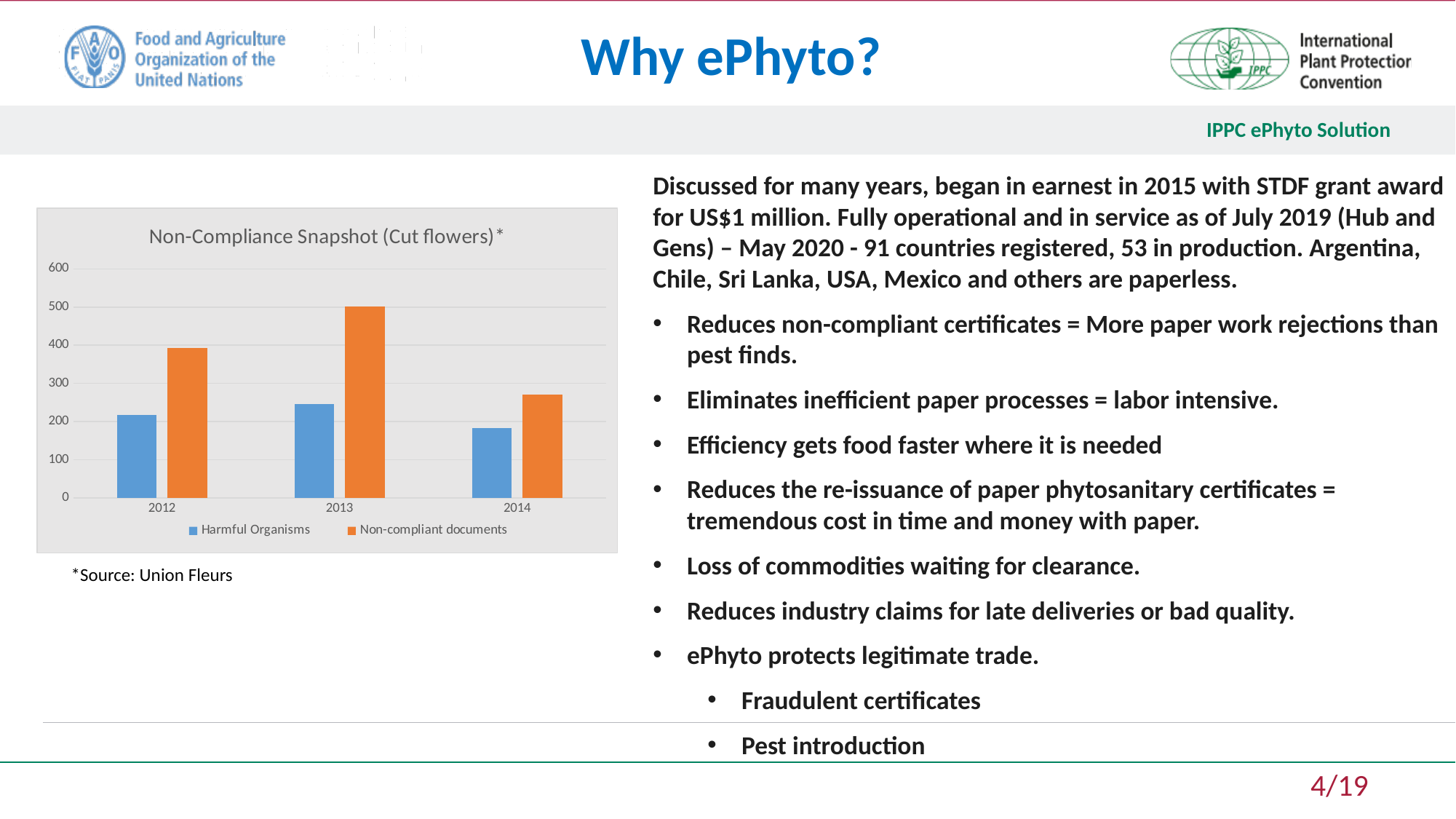

# Why ePhyto?
Discussed for many years, began in earnest in 2015 with STDF grant award for US$1 million. Fully operational and in service as of July 2019 (Hub and Gens) – May 2020 - 91 countries registered, 53 in production. Argentina, Chile, Sri Lanka, USA, Mexico and others are paperless.
Reduces non-compliant certificates = More paper work rejections than pest finds.
Eliminates inefficient paper processes = labor intensive.
Efficiency gets food faster where it is needed
Reduces the re-issuance of paper phytosanitary certificates = tremendous cost in time and money with paper.
Loss of commodities waiting for clearance.
Reduces industry claims for late deliveries or bad quality.
ePhyto protects legitimate trade.
Fraudulent certificates
Pest introduction

### Chart: Non-Compliance Snapshot (Cut flowers)*

| Category | Harmful Organisms | Non-compliant documents |
|---|---|---|
| 2012 | 218.0 | 392.0 |
| 2013 | 245.0 | 501.0 |
| 2014 | 183.0 | 271.0 |
*Source: Union Fleurs